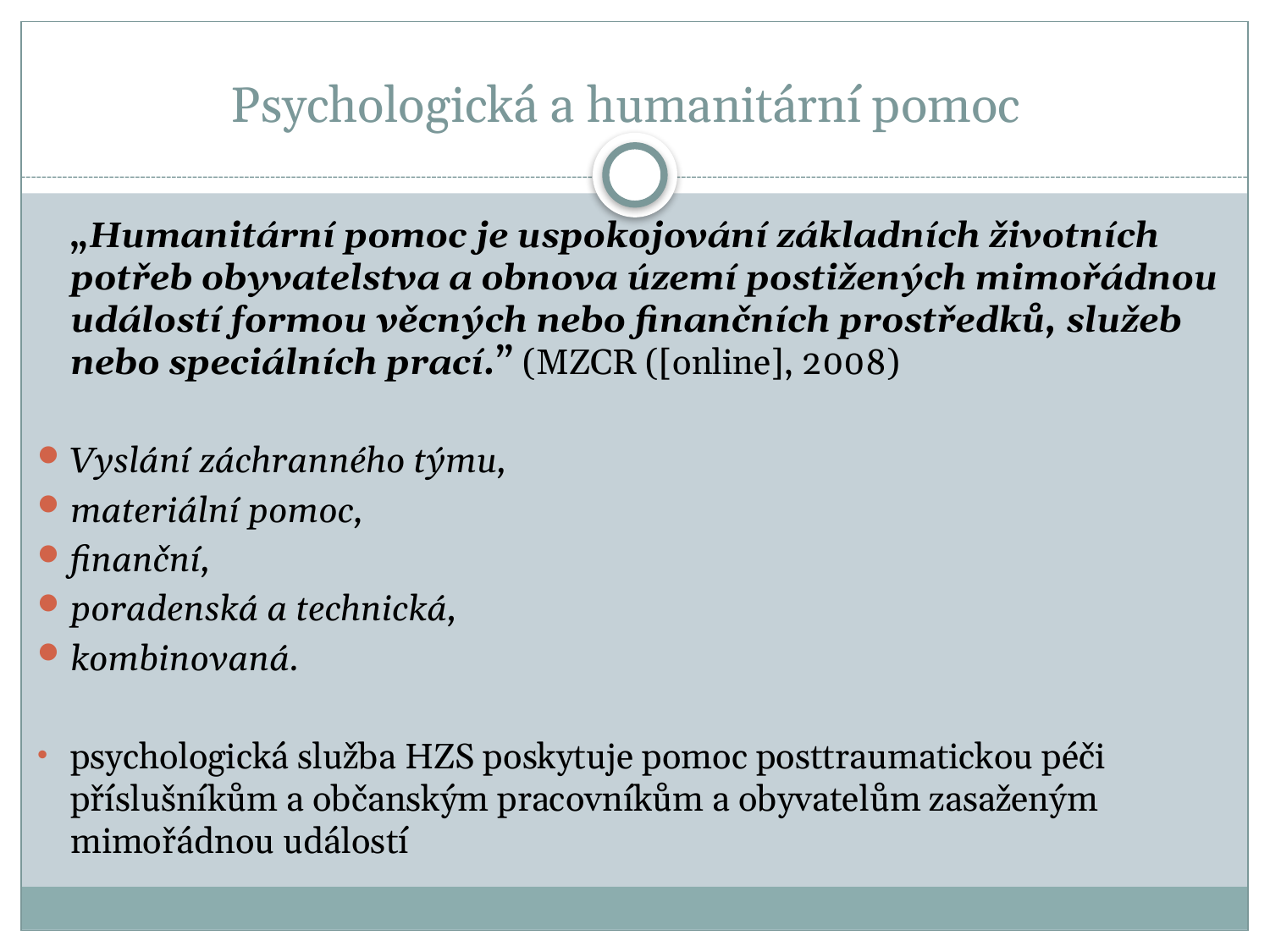

# Psychologická a humanitární pomoc
	„Humanitární pomoc je uspokojování základních životních potřeb obyvatelstva a obnova území postižených mimořádnou událostí formou věcných nebo finančních prostředků, služeb nebo speciálních prací.” (MZCR ([online], 2008)

Vyslání záchranného týmu,
materiální pomoc,
finanční,
poradenská a technická,
kombinovaná.

psychologická služba HZS poskytuje pomoc posttraumatickou péči příslušníkům a občanským pracovníkům a obyvatelům zasaženým mimořádnou událostí